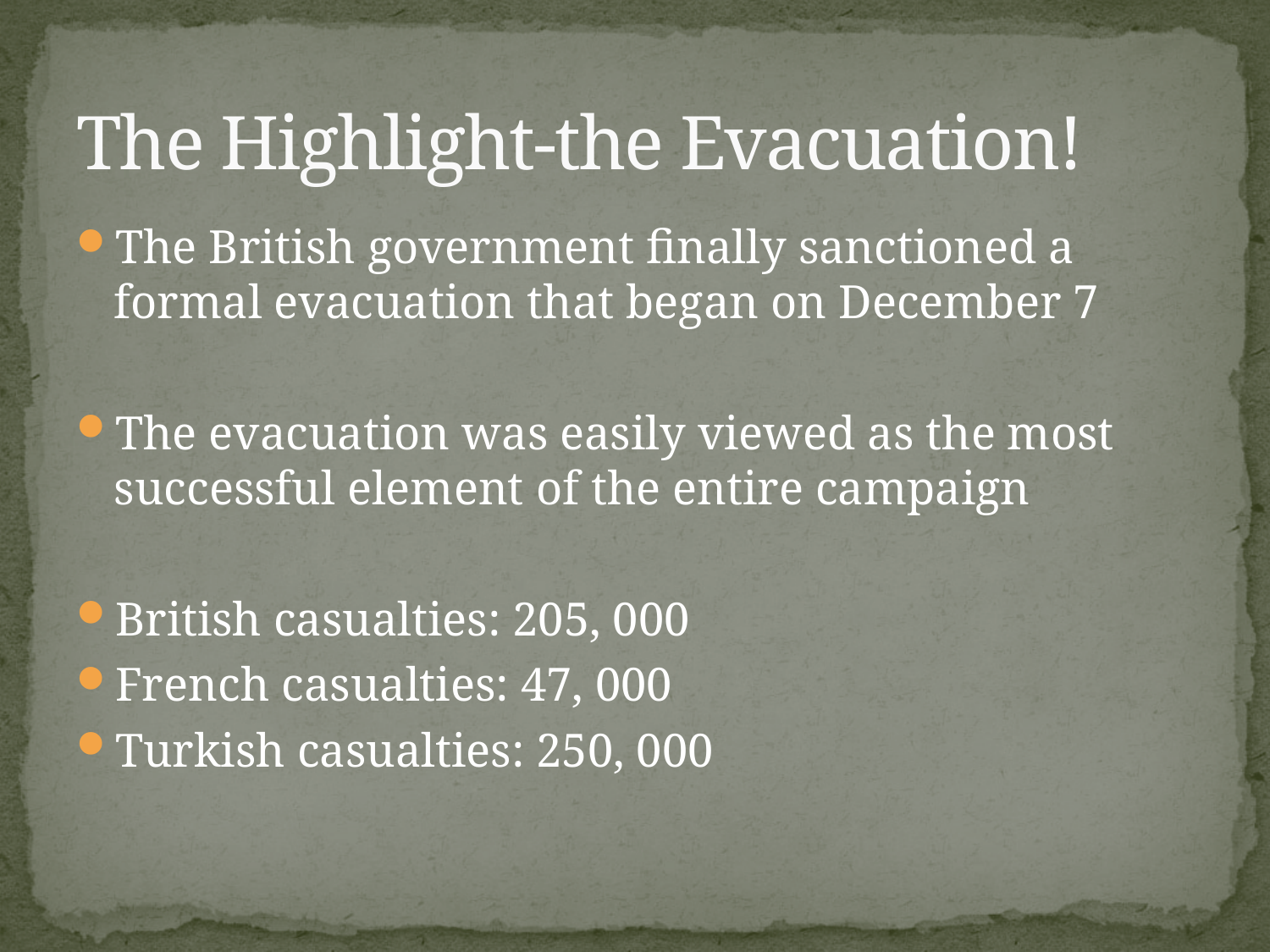

# The Highlight-the Evacuation!
The British government finally sanctioned a formal evacuation that began on December 7

The evacuation was easily viewed as the most successful element of the entire campaign

British casualties: 205, 000
French casualties: 47, 000
Turkish casualties: 250, 000